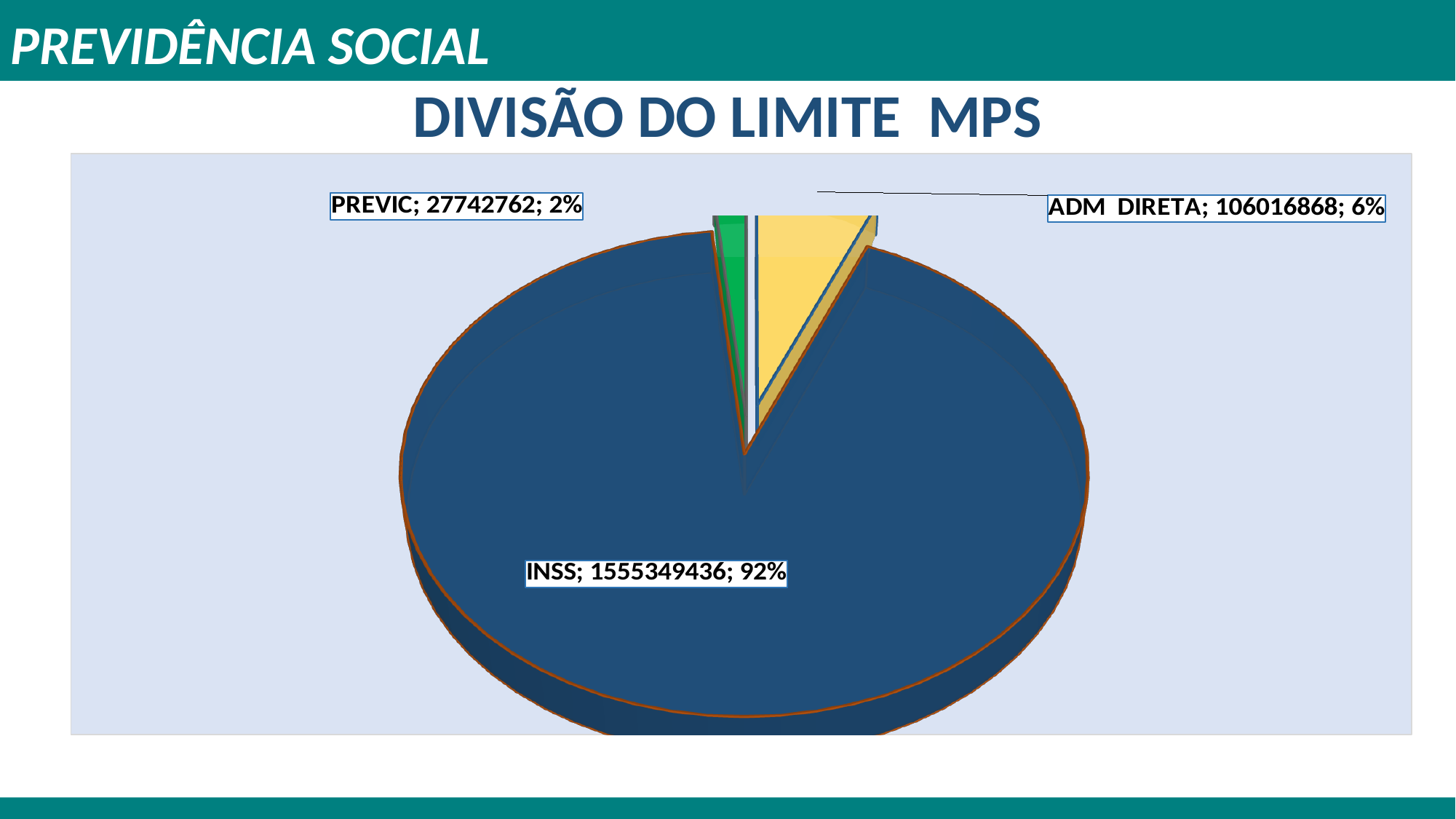

PREVIDÊNCIA SOCIAL
# DIVISÃO DO LIMITE  MPS

[unsupported chart]